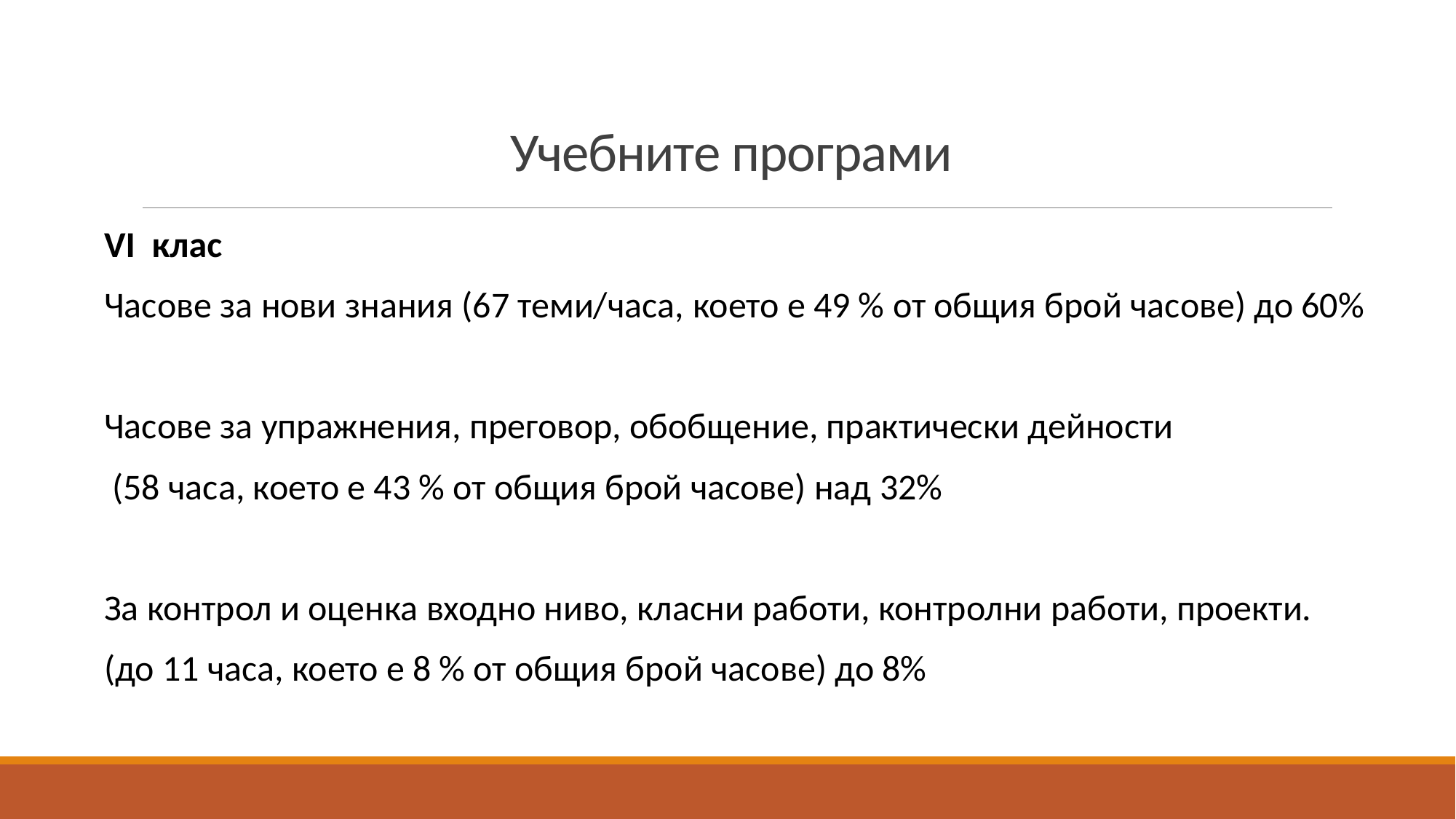

# Учебните програми
VI  клас
Часове за нови знания (67 теми/часа, което е 49 % от общия брой часове) до 60%

Часове за упражнения, преговор, обобщение, практически дейности
 (58 часа, което е 43 % от общия брой часове) над 32%

За контрол и оценка входно ниво, класни работи, контролни работи, проекти.
(до 11 часа, което е 8 % от общия брой часове) до 8%